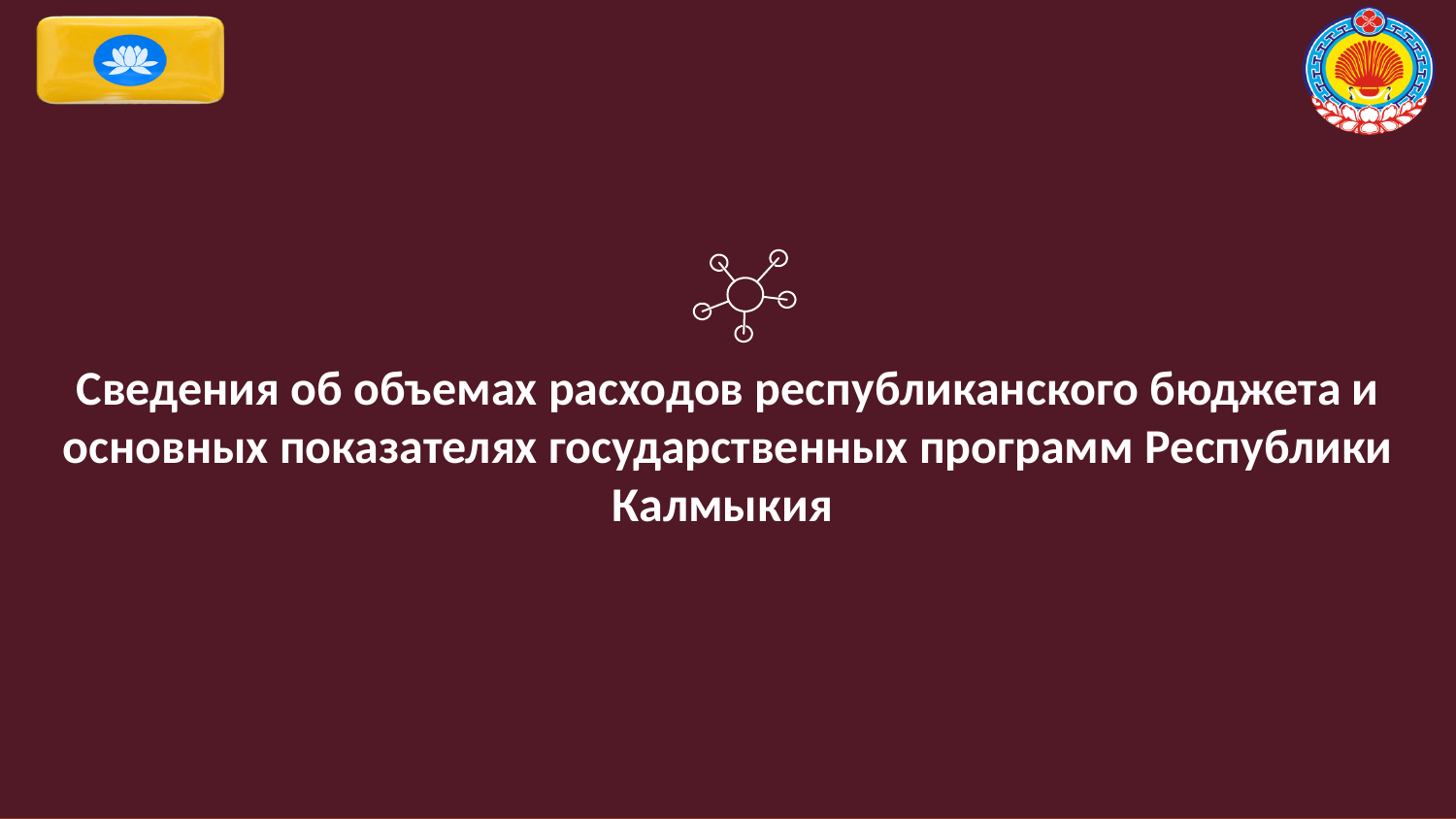

# Сведения об объемах расходов республиканского бюджета и основных показателях государственных программ Республики Калмыкия